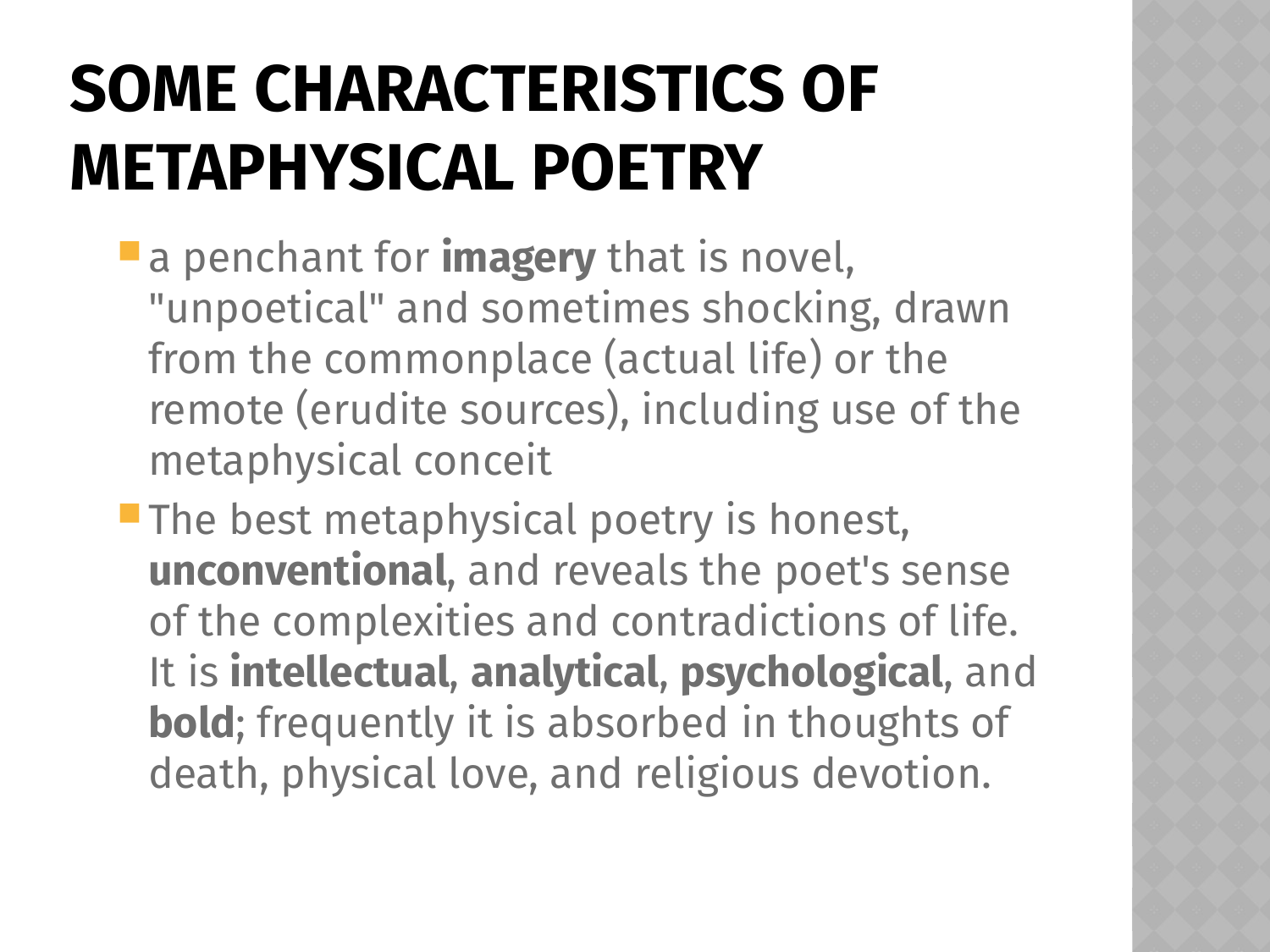

# Some characteristics of metaphysical poetry
a penchant for imagery that is novel, "unpoetical" and sometimes shocking, drawn from the commonplace (actual life) or the remote (erudite sources), including use of the metaphysical conceit
The best metaphysical poetry is honest, unconventional, and reveals the poet's sense of the complexities and contradictions of life. It is intellectual, analytical, psychological, and bold; frequently it is absorbed in thoughts of death, physical love, and religious devotion.